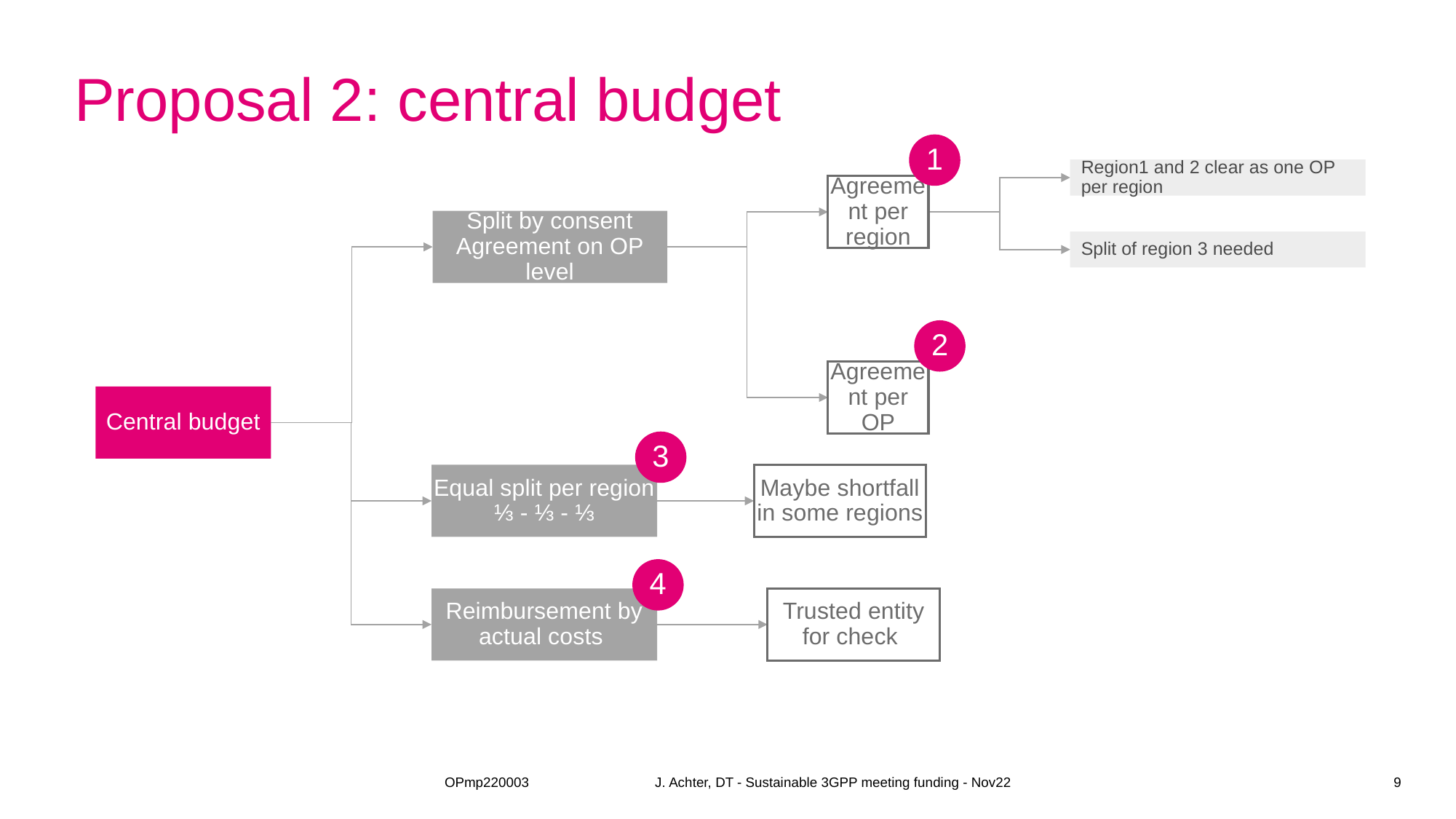

# Proposal 2: central budget
1
Region1 and 2 clear as one OP per region
Agreement per region
Split by consent
Agreement on OP level
Split of region 3 needed
2
Agreement per OP
Central budget
3
Maybe shortfall in some regions
Equal split per region
⅓ - ⅓ - ⅓
4
Trusted entity for check
Reimbursement by actual costs
OPmp220003                                 J. Achter, DT - Sustainable 3GPP meeting funding - Nov22
9